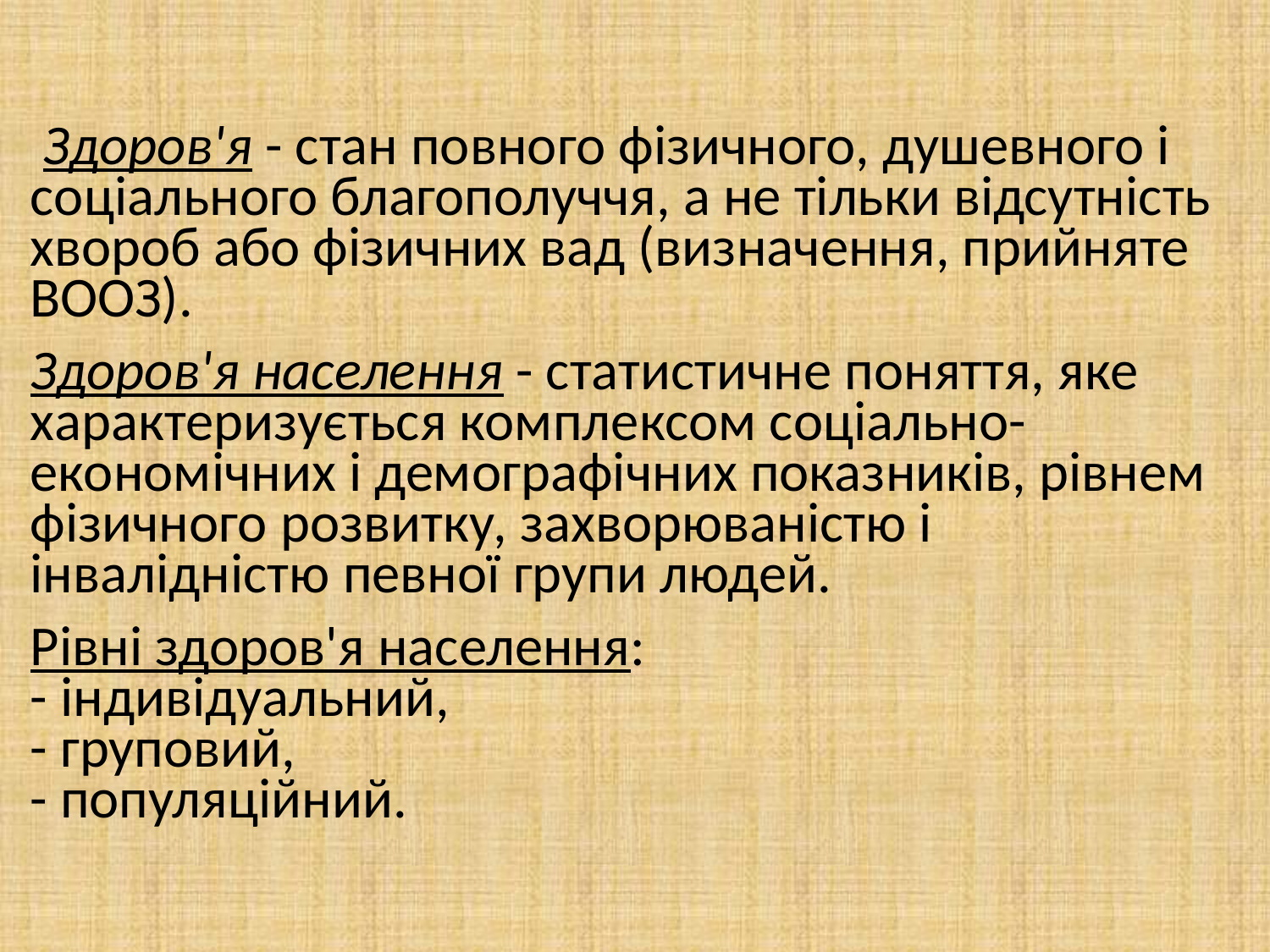

# Здоров'я - стан повного фізичного, душевного і соціального благополуччя, а не тільки відсутність хвороб або фізичних вад (визначення, прийняте ВООЗ). Здоров'я населення - статистичне поняття, яке характеризується комплексом соціально-економічних і демографічних показників, рівнем фізичного розвитку, захворюваністю і інвалідністю певної групи людей. Рівні здоров'я населення: - індивідуальний, - груповий, - популяційний.